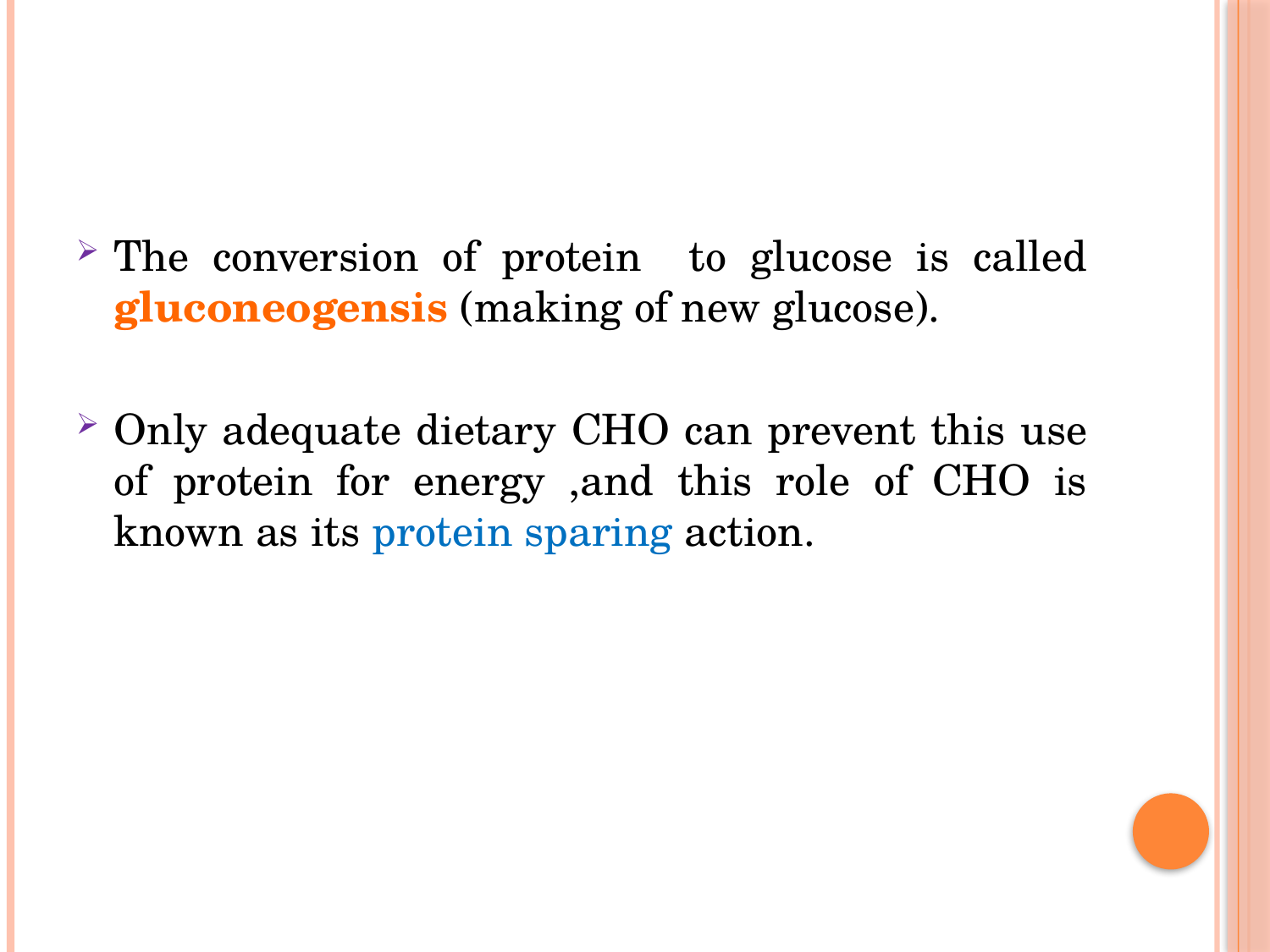

#
The conversion of protein  to glucose is called gluconeogensis (making of new glucose).

Only adequate dietary CHO can prevent this use of protein for energy ,and this role of CHO is known as its protein sparing action.